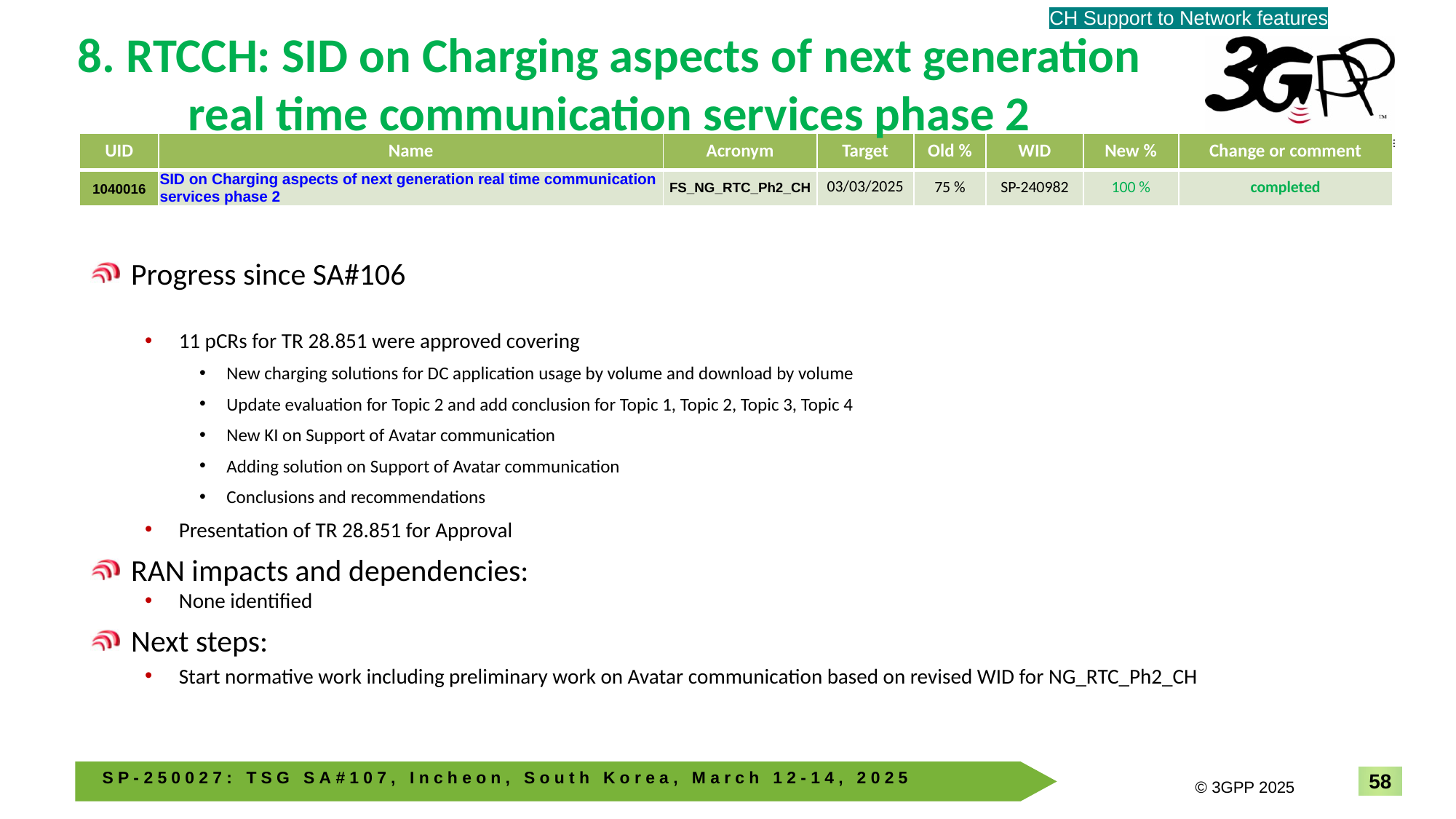

CH Support to Network features
# 8. RTCCH: SID on Charging aspects of next generation real time communication services phase 2
| UID | Name | Acronym | Target | Old % | WID | New % | Change or comment |
| --- | --- | --- | --- | --- | --- | --- | --- |
| 1040016 | SID on Charging aspects of next generation real time communication services phase 2 | FS\_NG\_RTC\_Ph2\_CH | 03/03/2025 | 75 % | SP-240982 | 100 % | completed |
Progress since SA#106

11 pCRs for TR 28.851 were approved covering
New charging solutions for DC application usage by volume and download by volume
Update evaluation for Topic 2 and add conclusion for Topic 1, Topic 2, Topic 3, Topic 4
New KI on Support of Avatar communication
Adding solution on Support of Avatar communication
Conclusions and recommendations
Presentation of TR 28.851 for Approval
RAN impacts and dependencies:
None identified
Next steps:
Start normative work including preliminary work on Avatar communication based on revised WID for NG_RTC_Ph2_CH